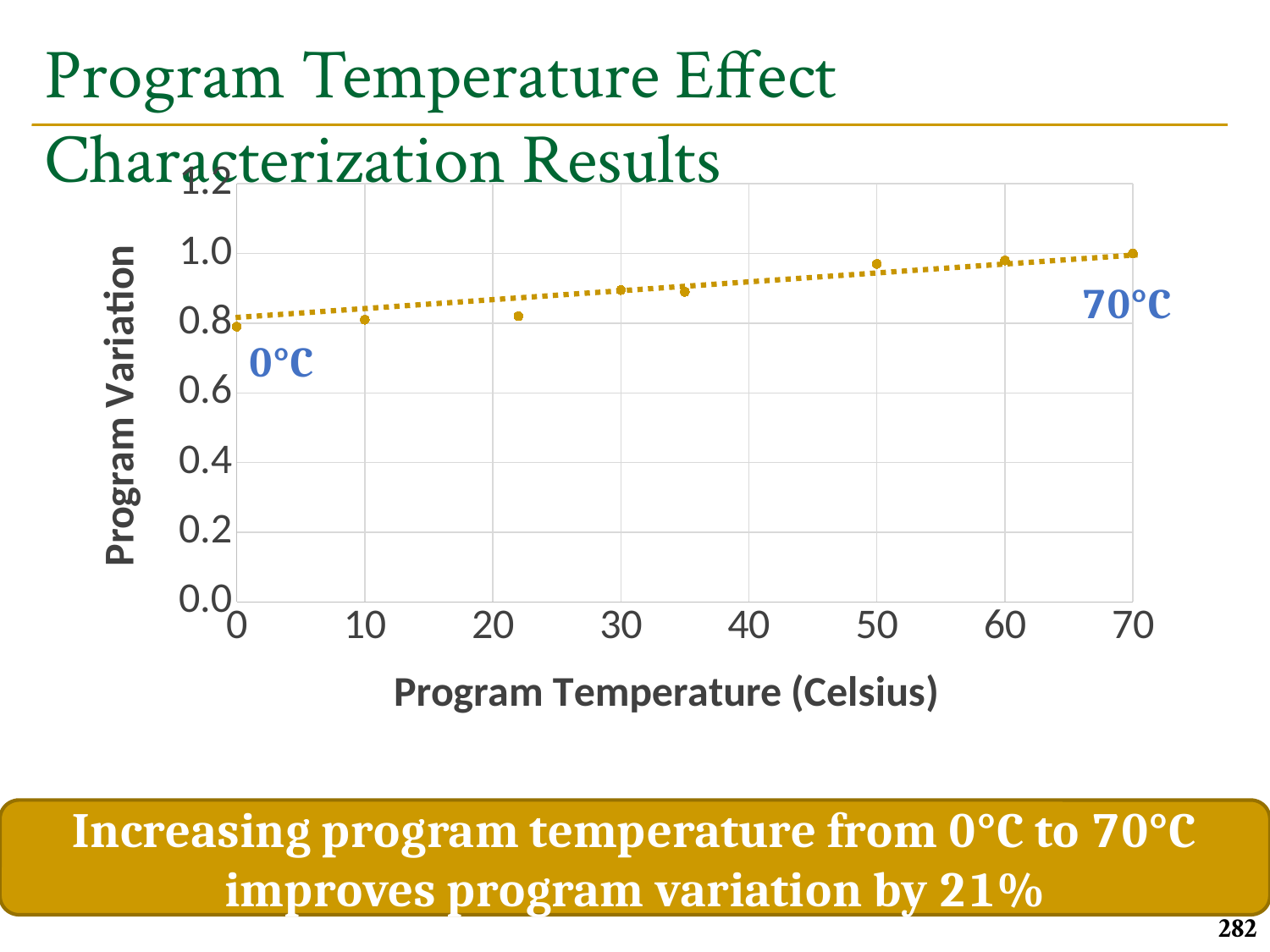

# Program Temperature Effect Characterization Results

### Chart

| Category | Error rate |
|---|---|
70°C
0°C
Increasing program temperature from 0°C to 70°C
improves program variation by 21%
282